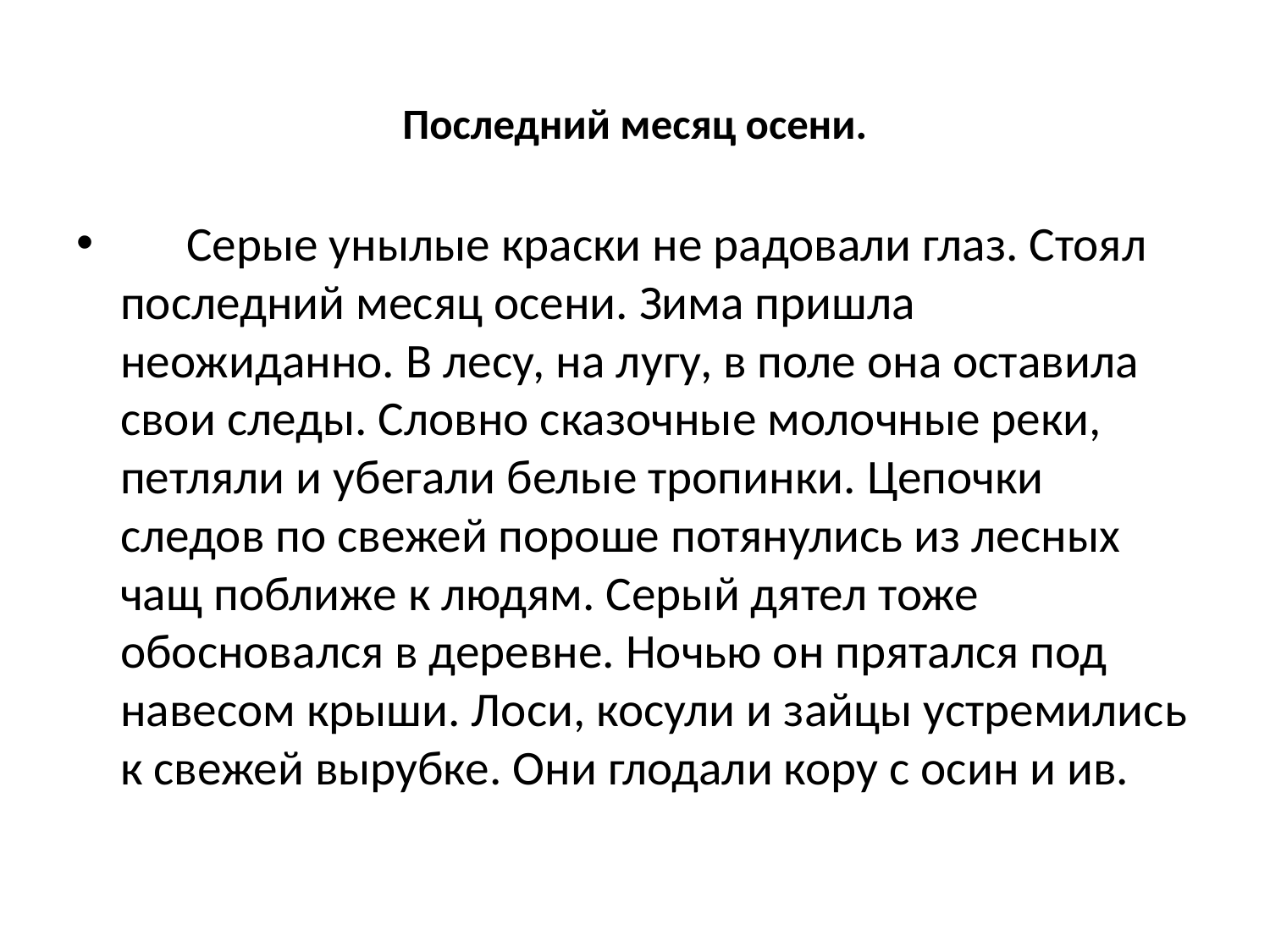

# Последний месяц осени.
      Серые унылые краски не радовали глаз. Стоял последний месяц осени. Зима пришла неожиданно. В лесу, на лугу, в поле она оставила свои следы. Словно сказочные молочные реки, петляли и убегали белые тропинки. Цепочки следов по свежей пороше потянулись из лесных чащ поближе к людям. Серый дятел тоже обосновался в деревне. Ночью он прятался под навесом крыши. Лоси, косули и зайцы устремились к свежей вырубке. Они глодали кору с осин и ив.